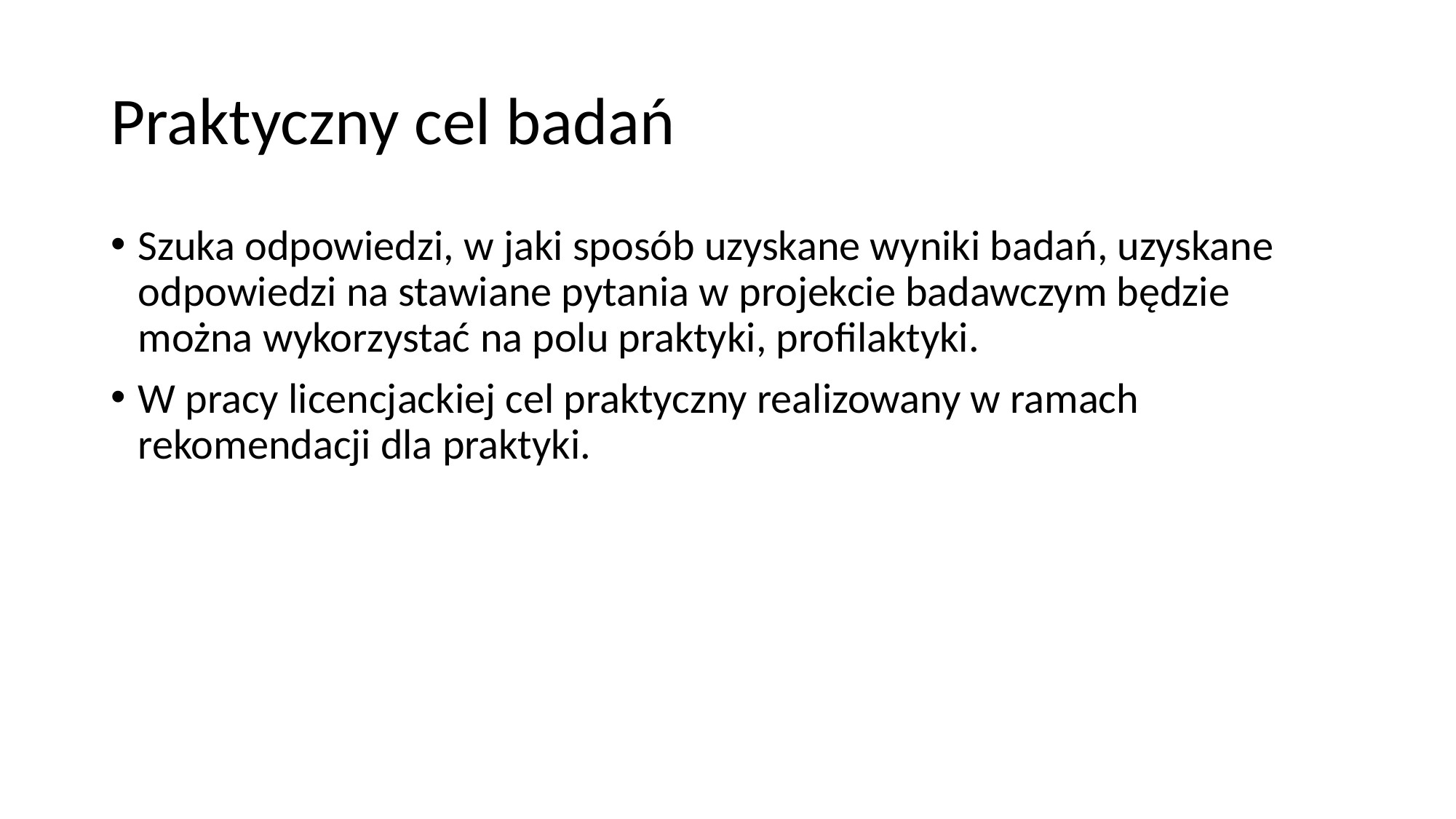

# Praktyczny cel badań
Szuka odpowiedzi, w jaki sposób uzyskane wyniki badań, uzyskane odpowiedzi na stawiane pytania w projekcie badawczym będzie można wykorzystać na polu praktyki, profilaktyki.
W pracy licencjackiej cel praktyczny realizowany w ramach rekomendacji dla praktyki.